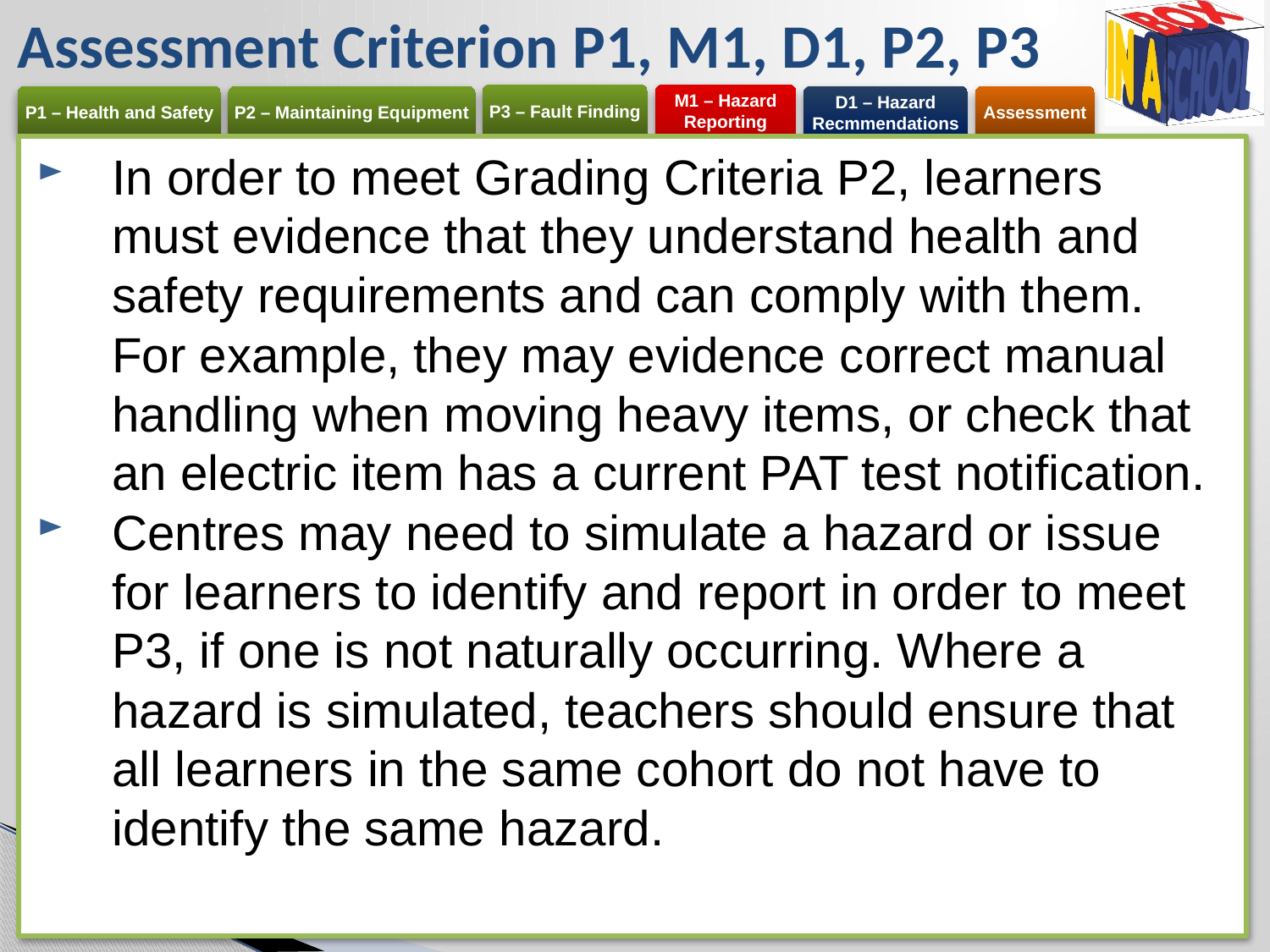

Assessment Criterion P1, M1, D1, P2, P3
In order to meet Grading Criteria P2, learners must evidence that they understand health and safety requirements and can comply with them. For example, they may evidence correct manual handling when moving heavy items, or check that an electric item has a current PAT test notification.
Centres may need to simulate a hazard or issue for learners to identify and report in order to meet P3, if one is not naturally occurring. Where a hazard is simulated, teachers should ensure that all learners in the same cohort do not have to identify the same hazard.